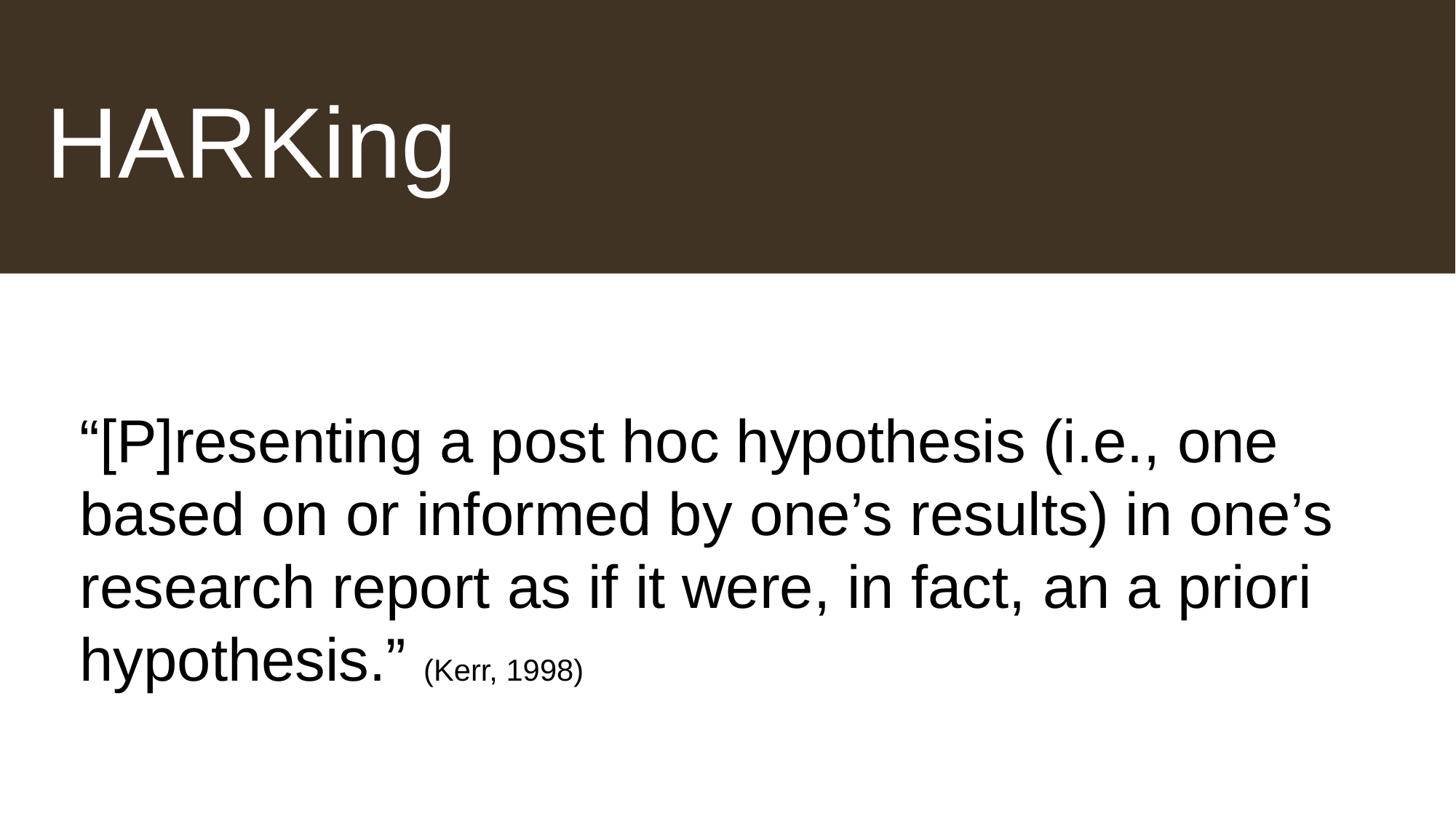

# HARKing
“[P]resenting a post hoc hypothesis (i.e., one based on or informed by one’s results) in one’s research report as if it were, in fact, an a priori hypothesis.” (Kerr, 1998)